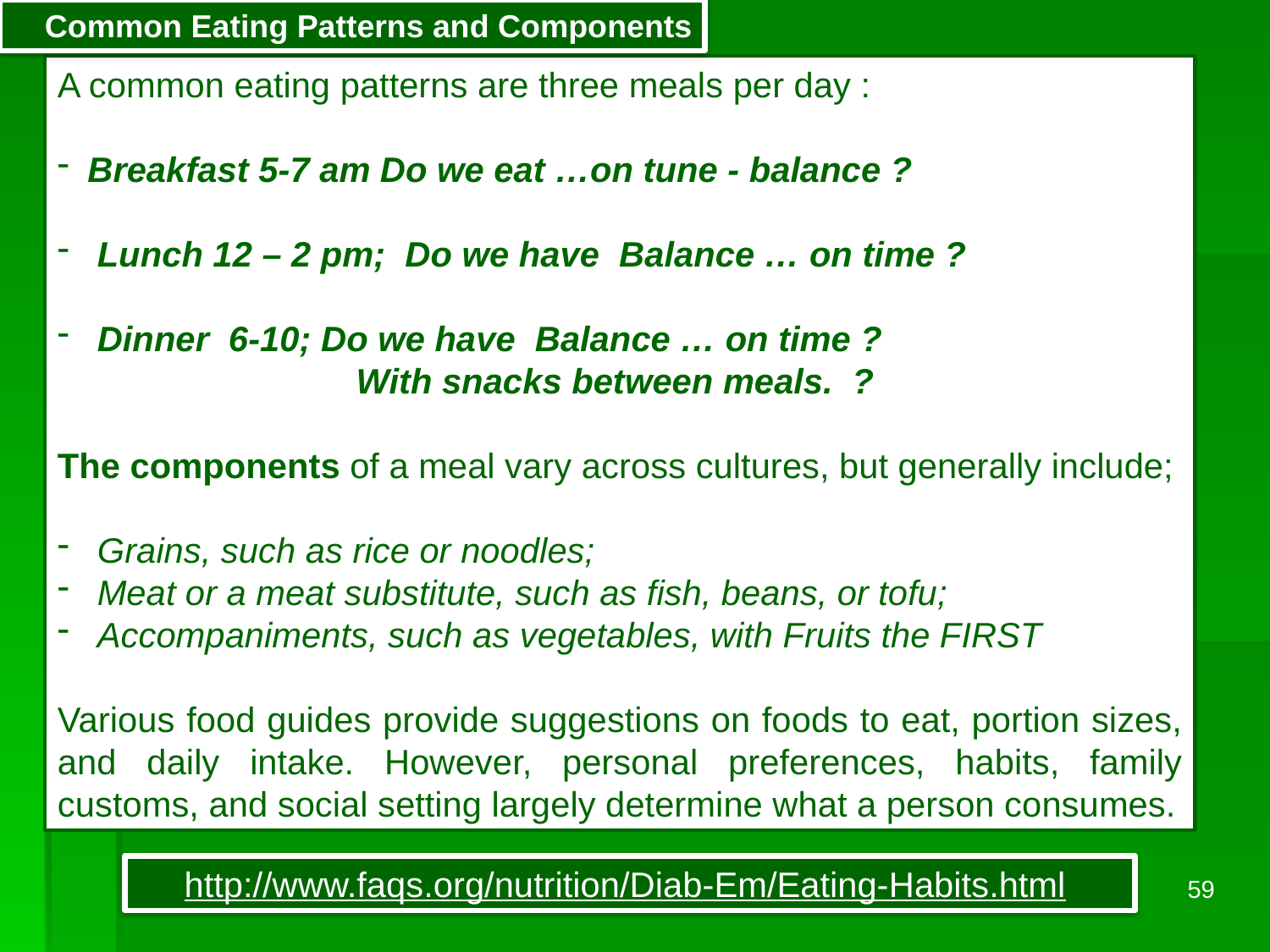

Common Eating Patterns and Components
A common eating patterns are three meals per day :

Breakfast 5-7 am Do we eat …on tune - balance ?

 Lunch 12 – 2 pm;  Do we have  Balance … on time ?

 Dinner  6-10; Do we have  Balance … on time ?
With snacks between meals.  ?

The components of a meal vary across cultures, but generally include;

 Grains, such as rice or noodles;
 Meat or a meat substitute, such as fish, beans, or tofu;
 Accompaniments, such as vegetables, with Fruits the FIRST

Various food guides provide suggestions on foods to eat, portion sizes, and daily intake. However, personal preferences, habits, family customs, and social setting largely determine what a person consumes.
http://www.faqs.org/nutrition/Diab-Em/Eating-Habits.html
CHS465
JOHALI NutHE2015
59